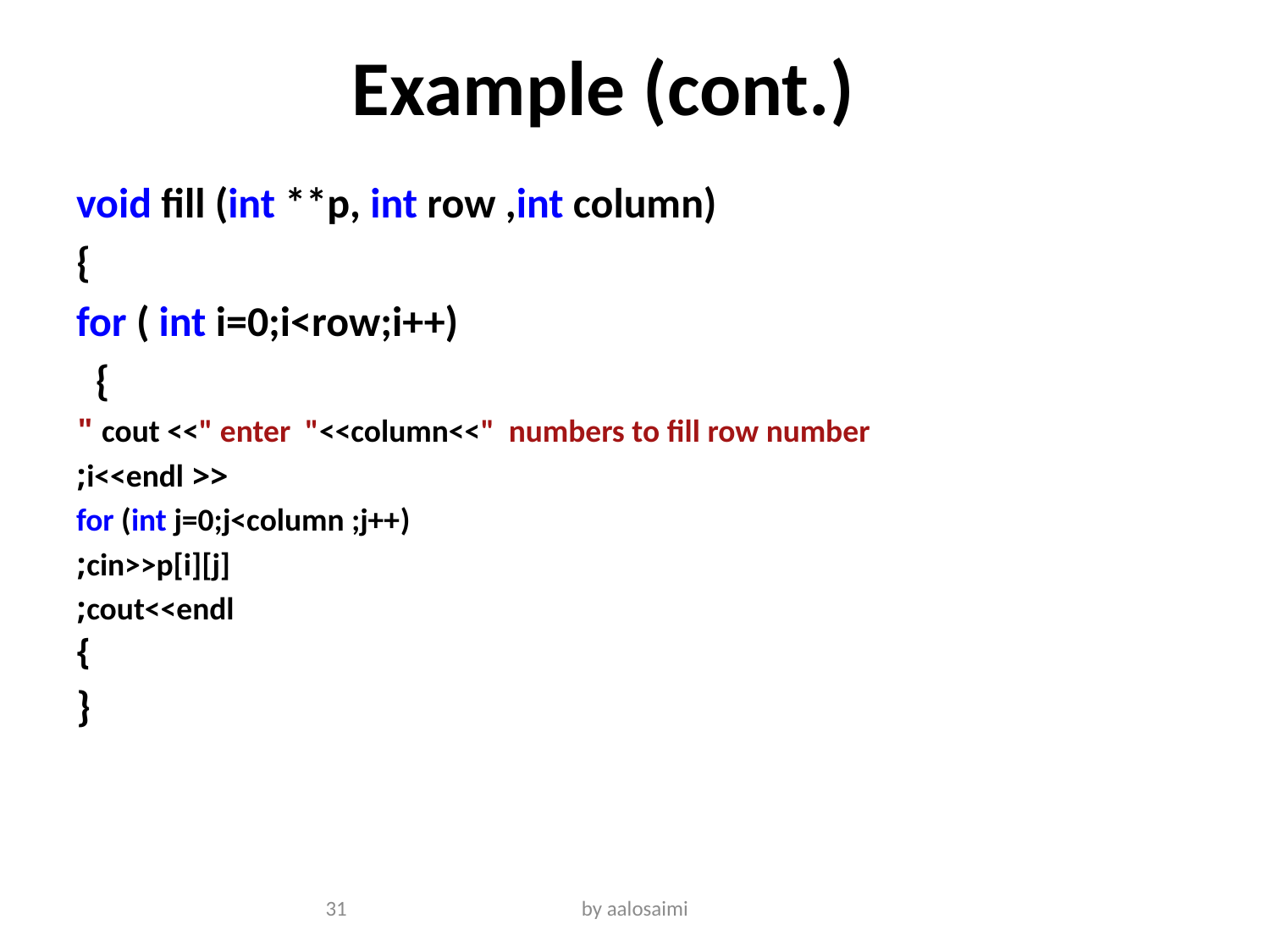

# Example (cont.)
void fill (int **p, int row ,int column)
{
for ( int i=0;i<row;i++)
  {
cout <<" enter  "<<column<<"  numbers to fill row number "
<< i<<endl;
for (int j=0;j<column ;j++)
cin>>p[i][j];
cout<<endl;
}
}

31
by aalosaimi